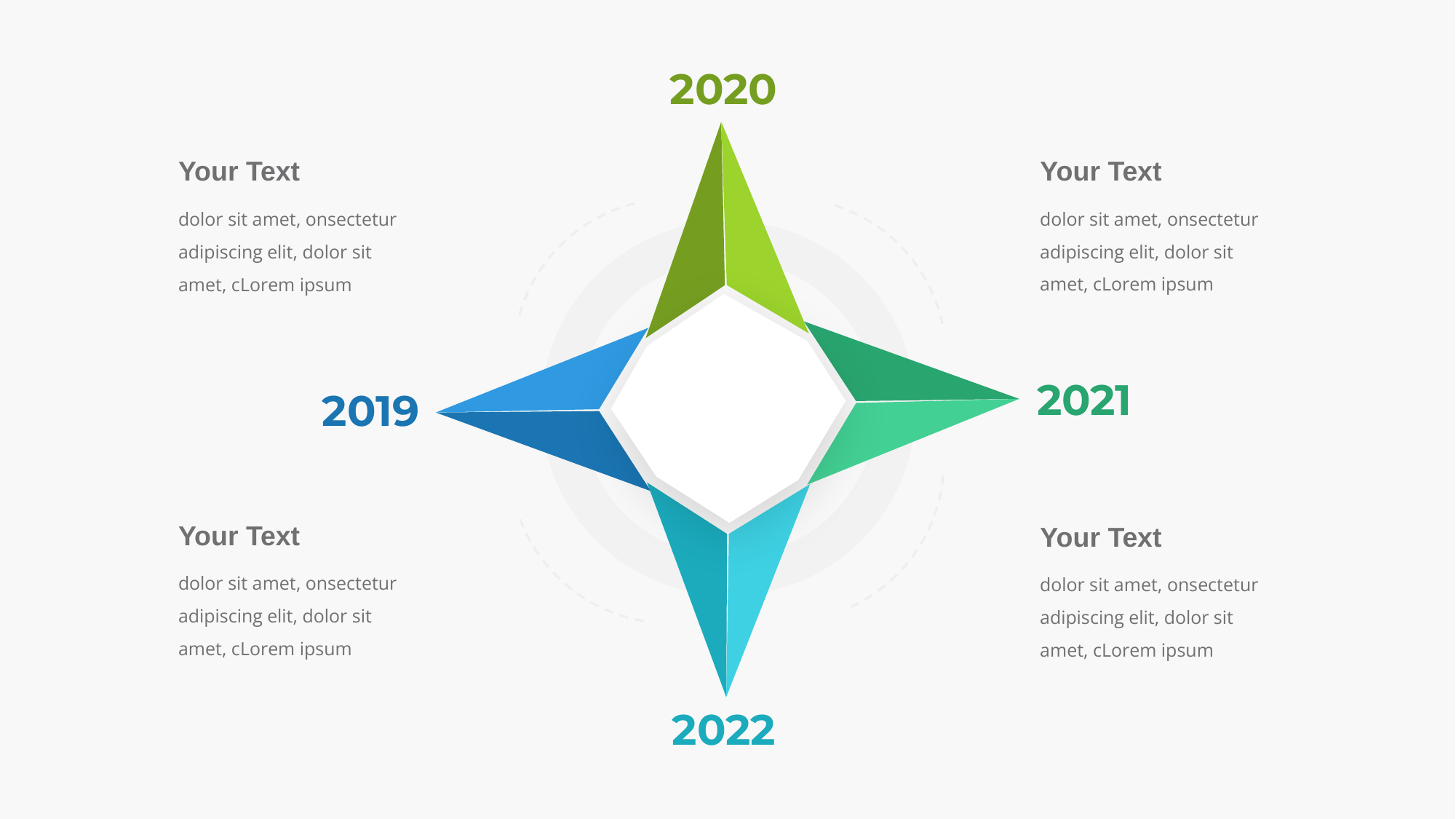

2020
Your Text
Your Text

dolor sit amet, onsectetur adipiscing elit, dolor sit amet, cLorem ipsum
dolor sit amet, onsectetur adipiscing elit, dolor sit amet, cLorem ipsum

2021
2019
Your Text
Your Text
dolor sit amet, onsectetur adipiscing elit, dolor sit amet, cLorem ipsum
dolor sit amet, onsectetur adipiscing elit, dolor sit amet, cLorem ipsum
2022